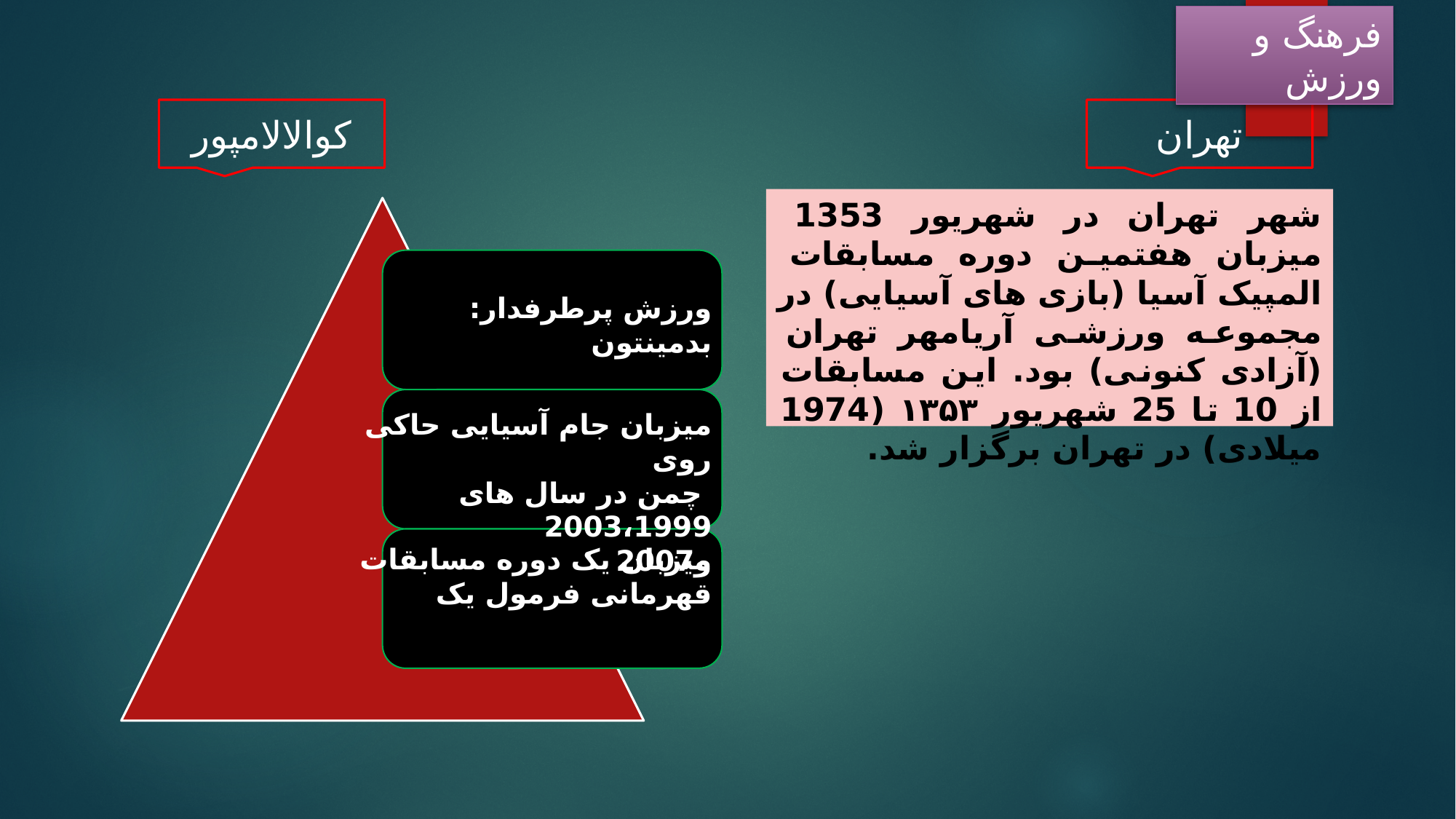

فرهنگ و ورزش
کوالالامپور
تهران
# شهر تهران در شهریور 1353 میزبان هفتمین دوره مسابقات المپیک آسیا (بازی های آسیایی) در مجموعه ورزشی آریامهر تهران (آزادی کنونی) بود. این مسابقات از 10 تا 25 شهریور ۱۳۵۳ (1974 میلادی) در تهران برگزار شد.

ورزش پرطرفدار: بدمینتون
میزبان جام آسیایی حاکی روی
 چمن در سال های 2003،1999
و2007
میزبان یک دوره مسابقات
قهرمانی فرمول یک